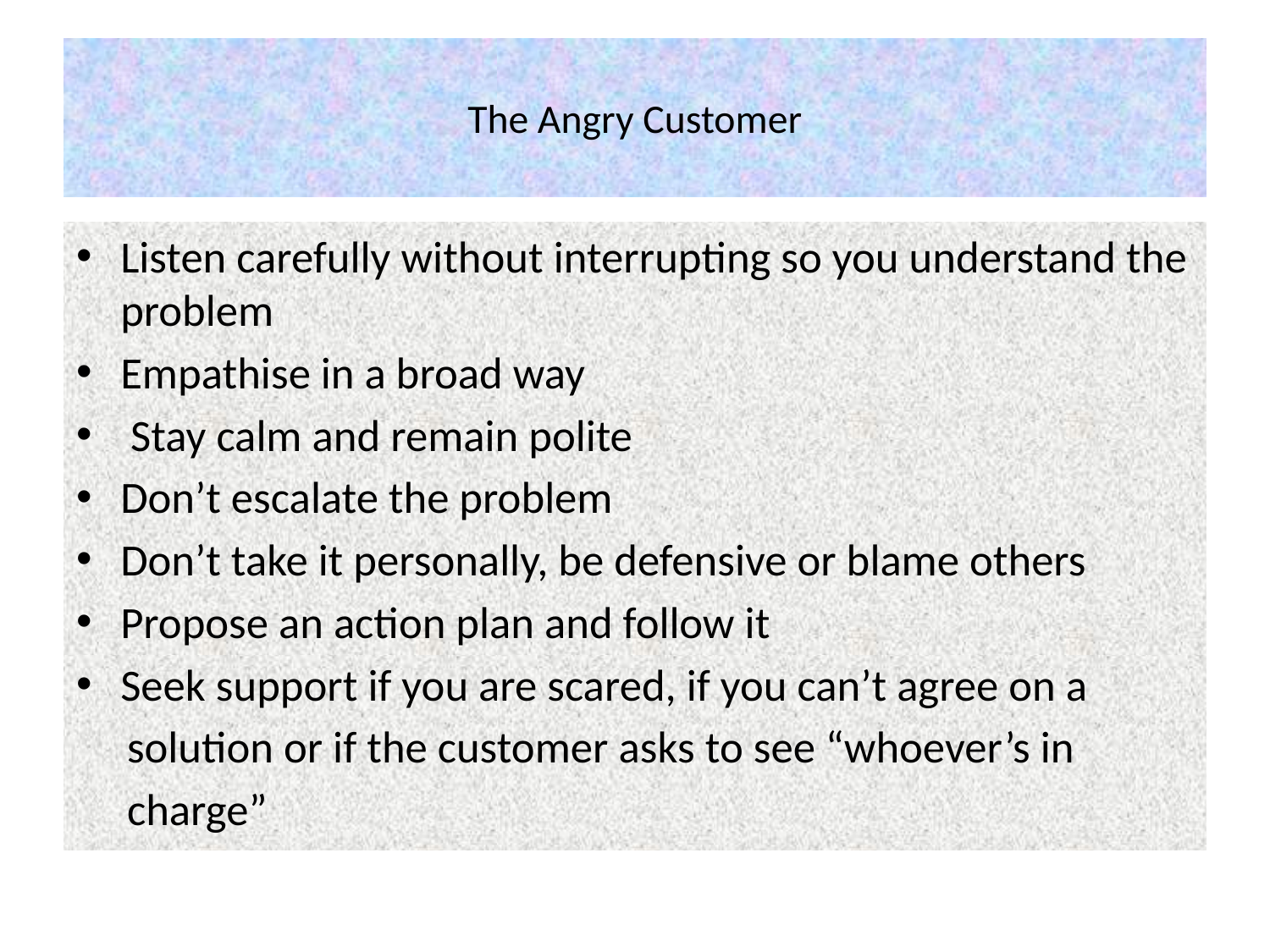

# The Angry Customer
Listen carefully without interrupting so you understand the problem
Empathise in a broad way
 Stay calm and remain polite
Don’t escalate the problem
Don’t take it personally, be defensive or blame others
Propose an action plan and follow it
Seek support if you are scared, if you can’t agree on a
     solution or if the customer asks to see “whoever’s in
     charge”